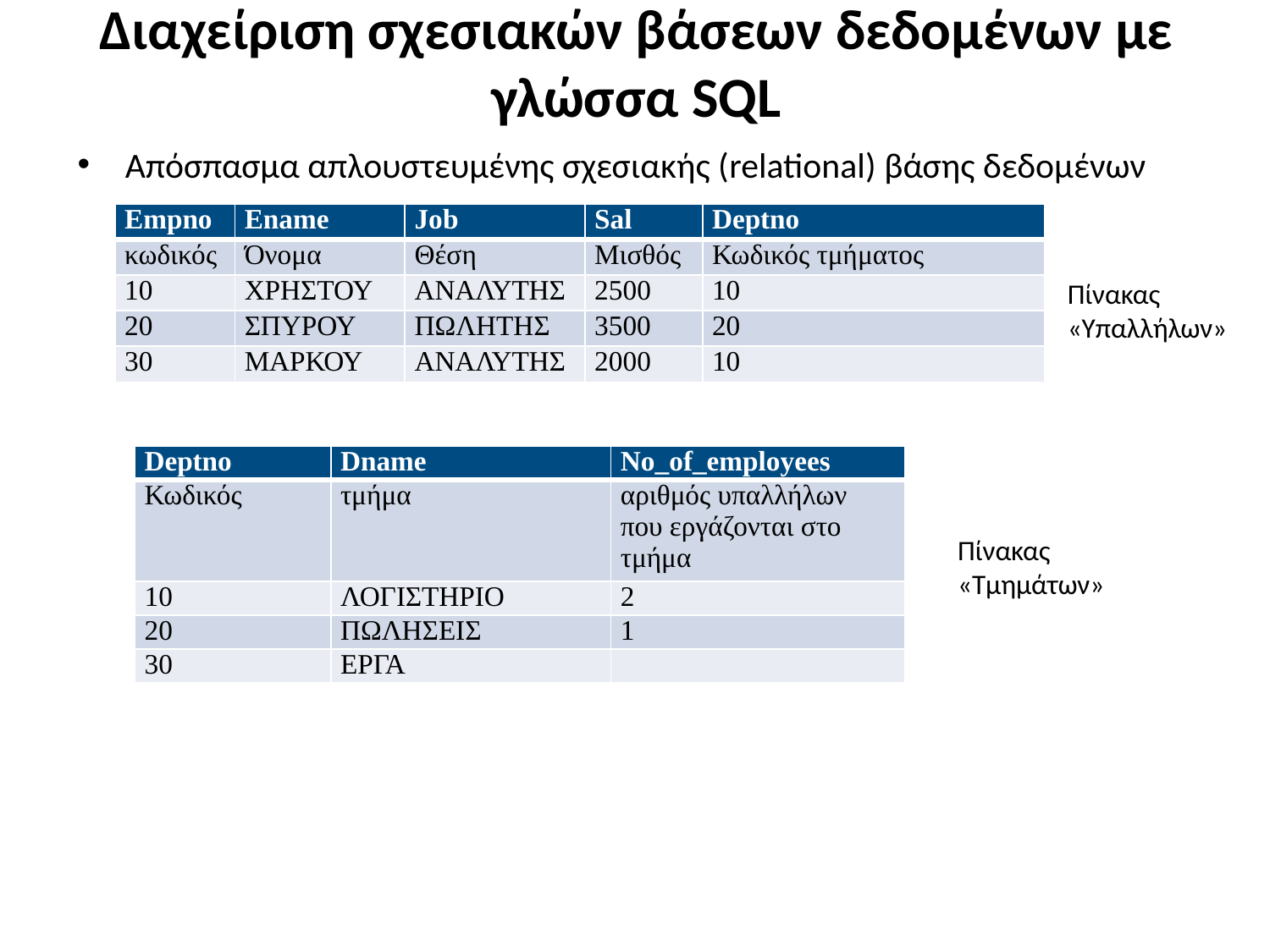

# Διαχείριση σχεσιακών βάσεων δεδομένων με γλώσσα SQL
Απόσπασμα απλουστευμένης σχεσιακής (relational) βάσης δεδομένων
| Empno | Ename | Job | Sal | Deptno |
| --- | --- | --- | --- | --- |
| κωδικός | Όνομα | Θέση | Μισθός | Κωδικός τμήματος |
| 10 | ΧΡΗΣΤΟΥ | ΑΝΑΛΥΤΗΣ | 2500 | 10 |
| 20 | ΣΠΥΡΟΥ | ΠΩΛΗΤΗΣ | 3500 | 20 |
| 30 | ΜΑΡΚΟΥ | ΑΝΑΛΥΤΗΣ | 2000 | 10 |
Πίνακας «Υπαλλήλων»
| Deptno | Dname | No\_of\_employees |
| --- | --- | --- |
| Κωδικός | τμήμα | αριθμός υπαλλήλων που εργάζονται στο τμήμα |
| 10 | ΛΟΓΙΣΤΗΡΙΟ | 2 |
| 20 | ΠΩΛΗΣΕΙΣ | 1 |
| 30 | ΕΡΓΑ |  |
Πίνακας «Τμημάτων»